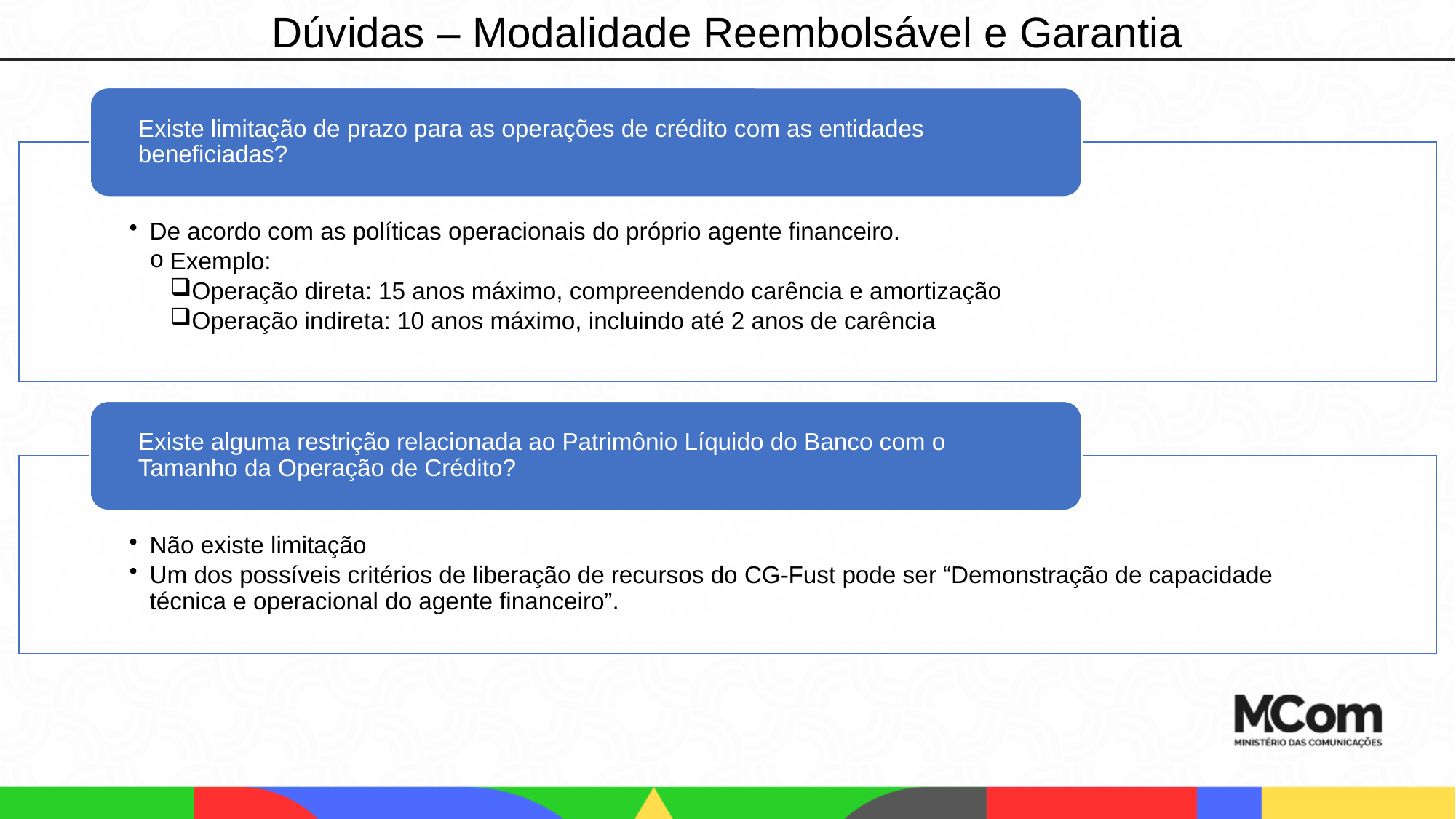

Dúvidas – Modalidade Reembolsável e Garantia
De acordo com as políticas operacionais do próprio agente financeiro.
Exemplo:
Operação direta: 15 anos máximo, compreendendo carência e amortização
Operação indireta: 10 anos máximo, incluindo até 2 anos de carência
Existe limitação de prazo para as operações de crédito com as entidades beneficiadas?
Não existe limitação
Um dos possíveis critérios de liberação de recursos do CG-Fust pode ser “Demonstração de capacidade técnica e operacional do agente financeiro”.
Existe alguma restrição relacionada ao Patrimônio Líquido do Banco com o Tamanho da Operação de Crédito?